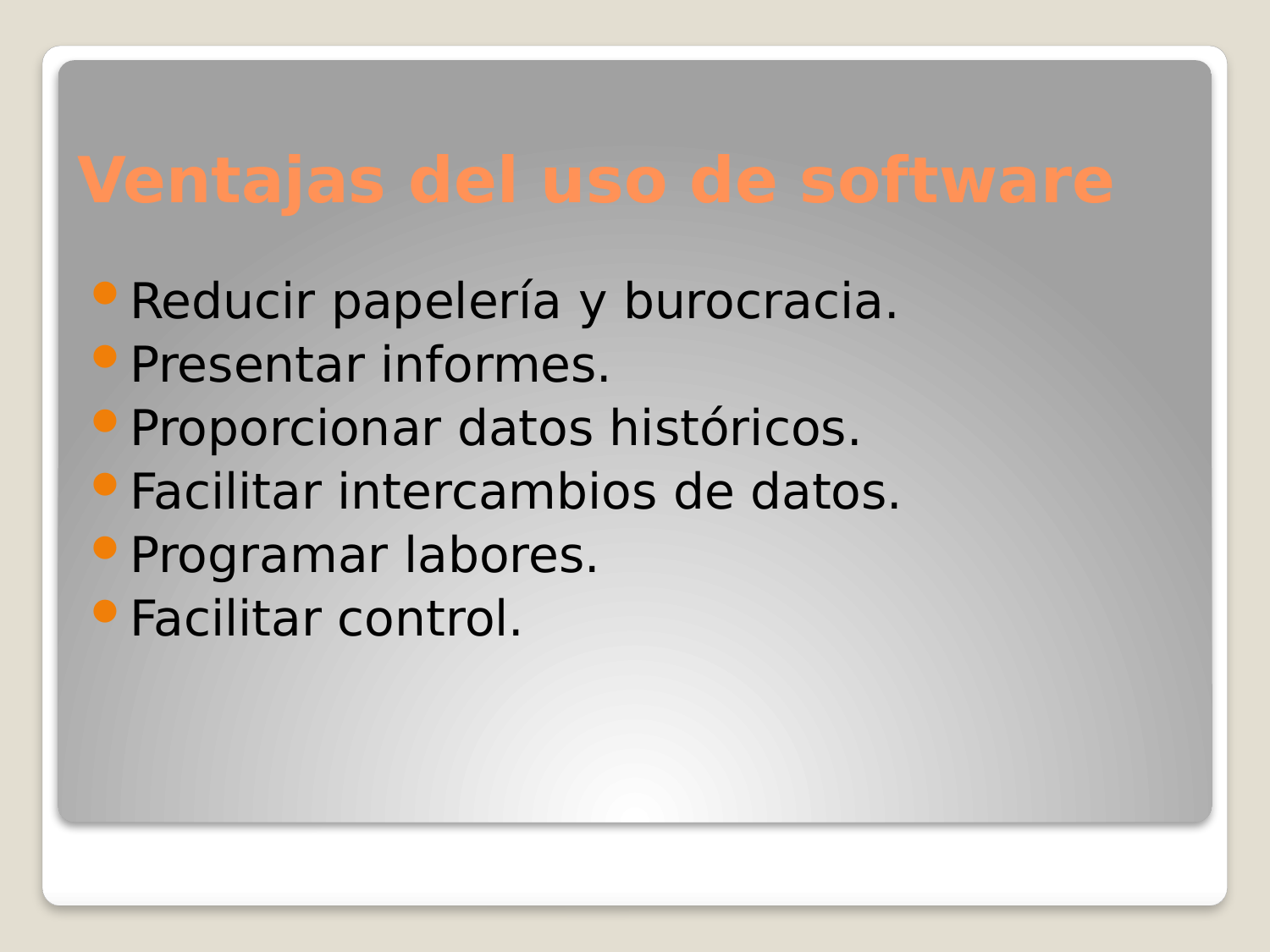

# Ventajas del uso de software
Reducir papelería y burocracia.
Presentar informes.
Proporcionar datos históricos.
Facilitar intercambios de datos.
Programar labores.
Facilitar control.